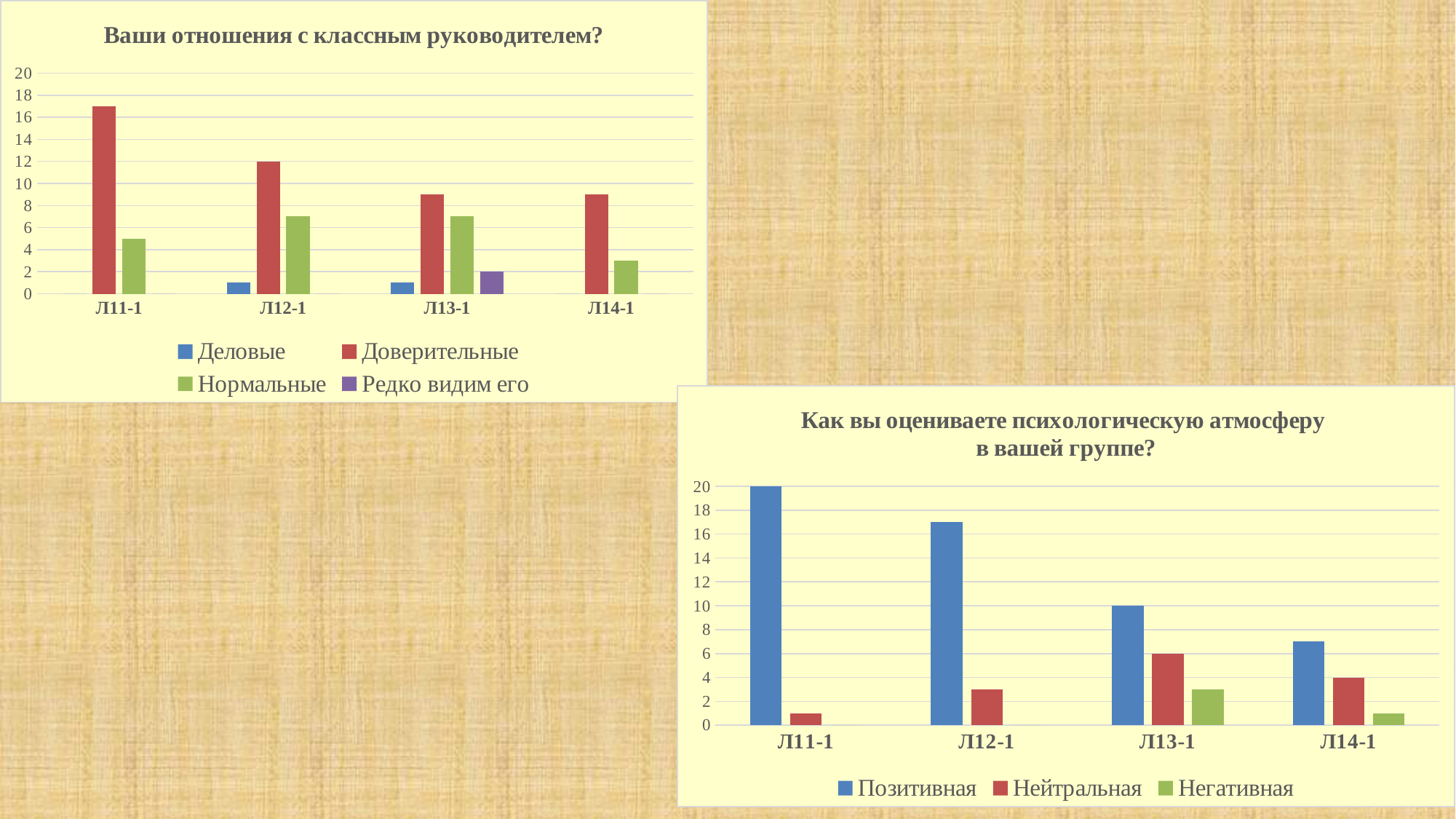

### Chart: Ваши отношения с классным руководителем?

| Category | Деловые | Доверительные | Нормальные | Редко видим его |
|---|---|---|---|---|
| Л11-1 | 0.0 | 17.0 | 5.0 | 0.0 |
| Л12-1 | 1.0 | 12.0 | 7.0 | 0.0 |
| Л13-1 | 1.0 | 9.0 | 7.0 | 2.0 |
| Л14-1 | 0.0 | 9.0 | 3.0 | 0.0 |

### Chart: Как вы оцениваете психологическую атмосферу
в вашей группе?

| Category | Позитивная | Нейтральная | Негативная |
|---|---|---|---|
| Л11-1 | 21.0 | 1.0 | 0.0 |
| Л12-1 | 17.0 | 3.0 | 0.0 |
| Л13-1 | 10.0 | 6.0 | 3.0 |
| Л14-1 | 7.0 | 4.0 | 1.0 |